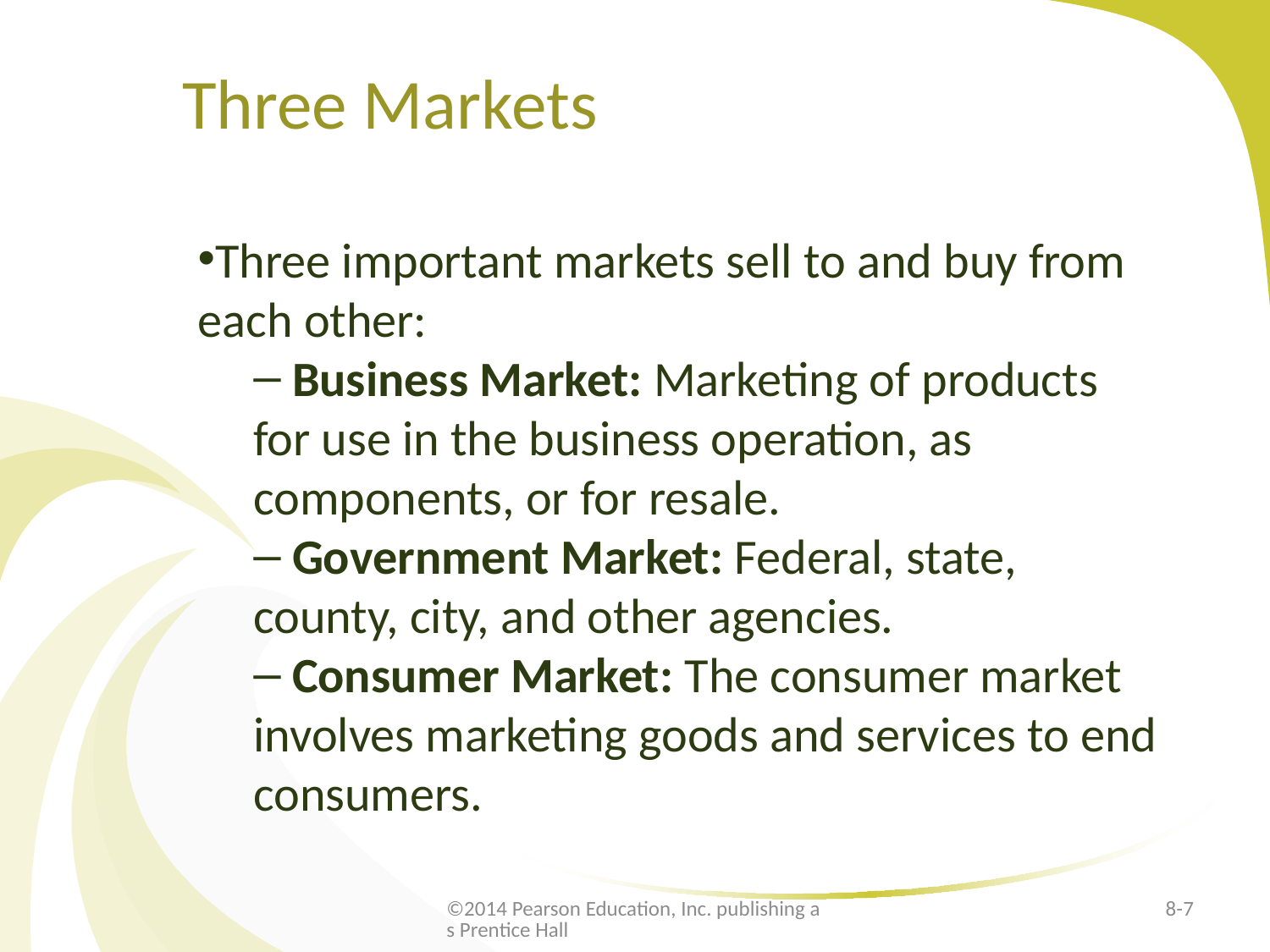

# Three Markets
Three important markets sell to and buy from each other:
 Business Market: Marketing of products for use in the business operation, as components, or for resale.
 Government Market: Federal, state, county, city, and other agencies.
 Consumer Market: The consumer market involves marketing goods and services to end consumers.
©2014 Pearson Education, Inc. publishing as Prentice Hall
8-7